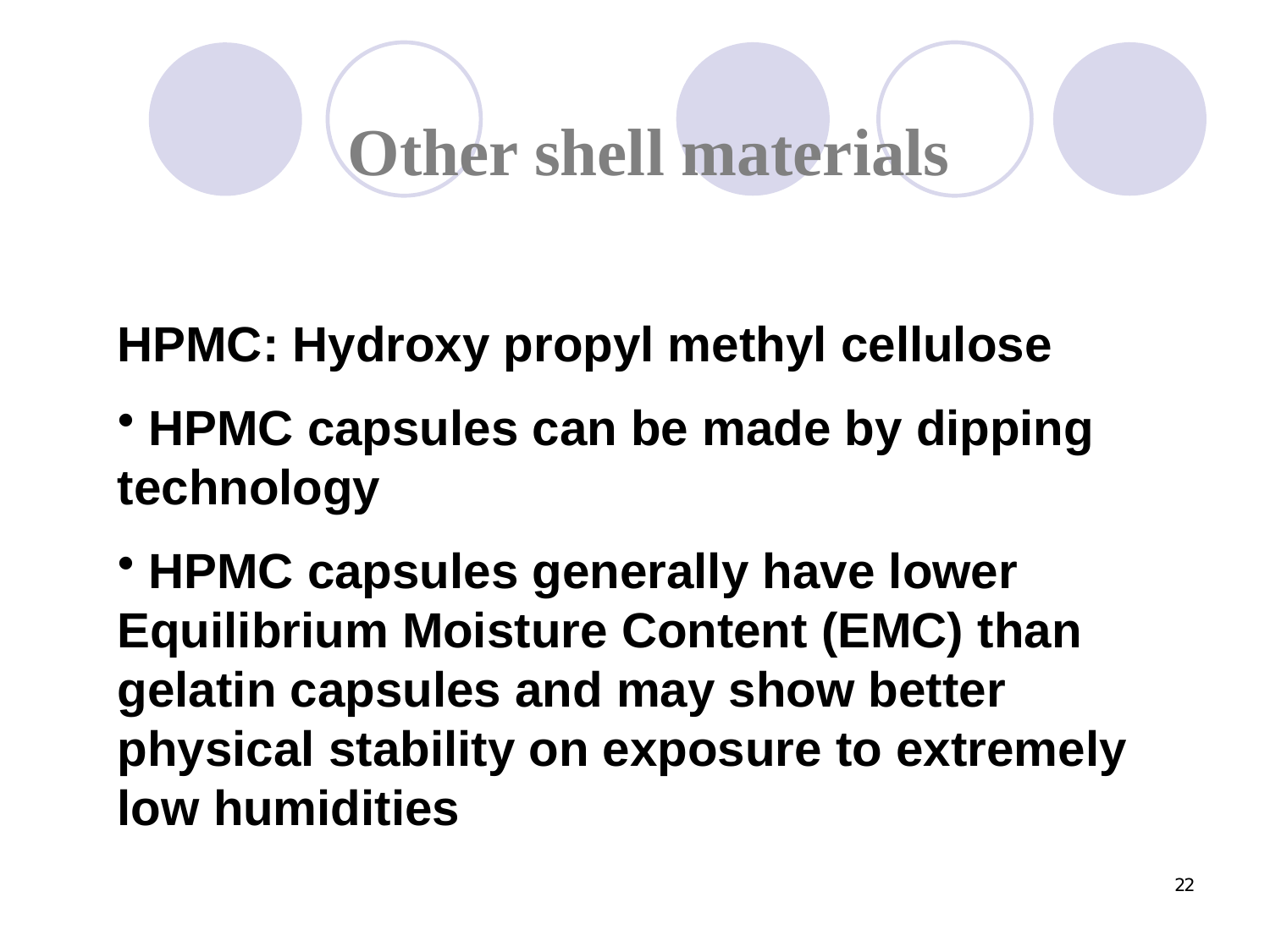

# Other shell materials

HPMC: Hydroxy propyl methyl cellulose
 HPMC capsules can be made by dipping technology
 HPMC capsules generally have lower Equilibrium Moisture Content (EMC) than gelatin capsules and may show better physical stability on exposure to extremely low humidities
22